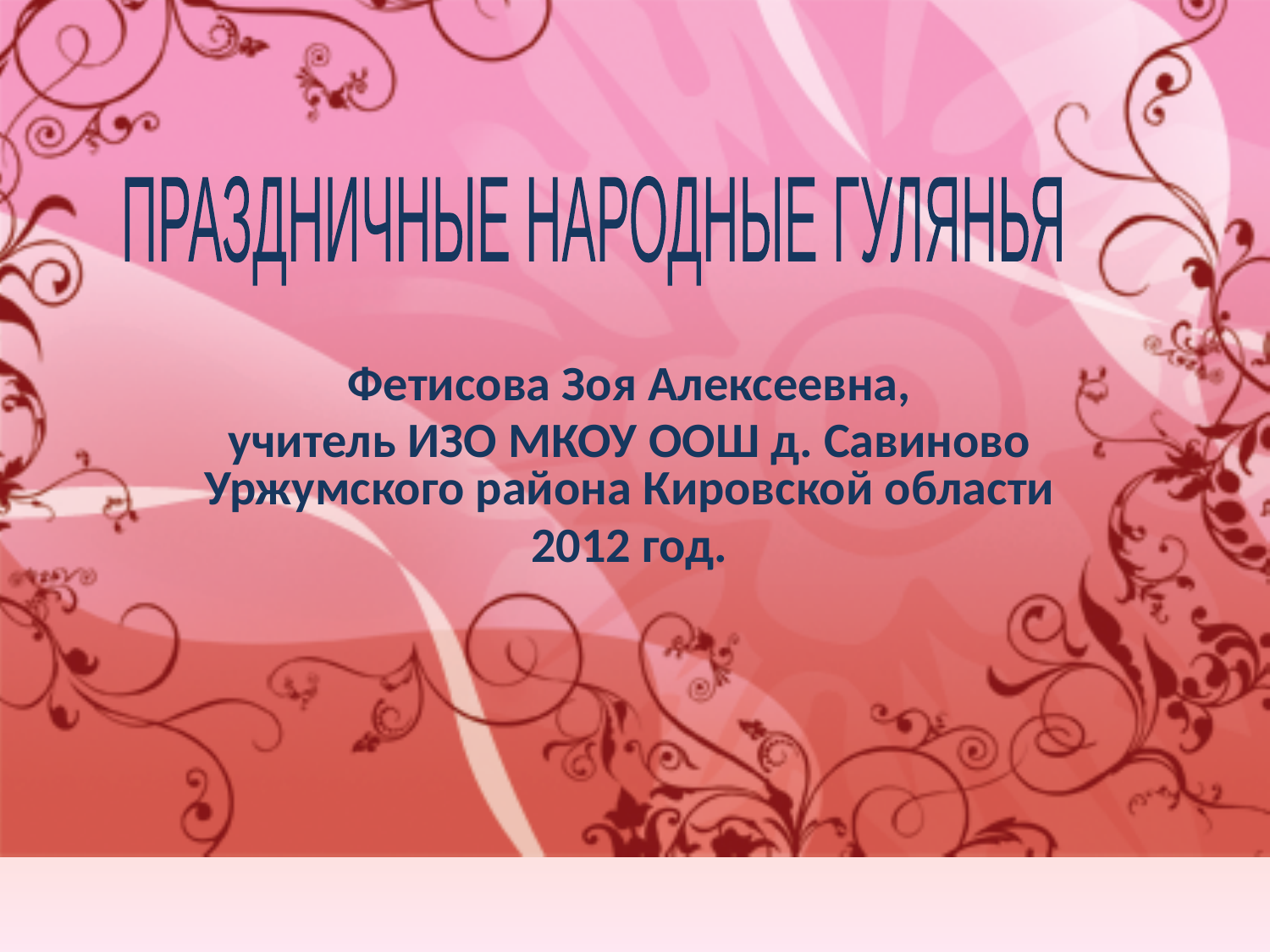

ПРАЗДНИЧНЫЕ НАРОДНЫЕ ГУЛЯНЬЯ
Фетисова Зоя Алексеевна,
учитель ИЗО МКОУ ООШ д. Савиново Уржумского района Кировской области
2012 год.
#